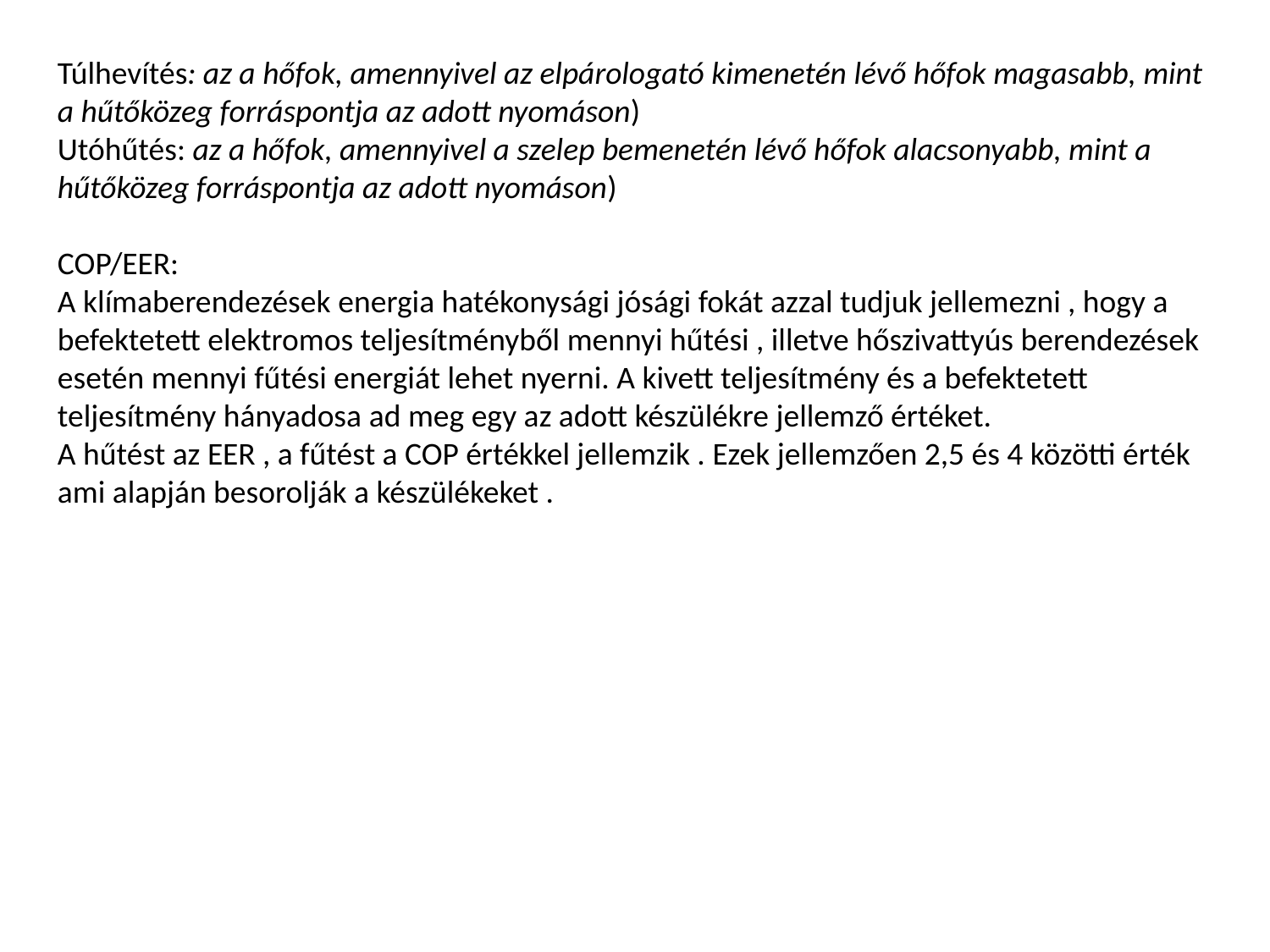

Túlhevítés: az a hőfok, amennyivel az elpárologató kimenetén lévő hőfok magasabb, mint a hűtőközeg forráspontja az adott nyomáson)
Utóhűtés: az a hőfok, amennyivel a szelep bemenetén lévő hőfok alacsonyabb, mint a hűtőközeg forráspontja az adott nyomáson)

COP/EER:
A klímaberendezések energia hatékonysági jósági fokát azzal tudjuk jellemezni , hogy a befektetett elektromos teljesítményből mennyi hűtési , illetve hőszivattyús berendezések esetén mennyi fűtési energiát lehet nyerni. A kivett teljesítmény és a befektetett teljesítmény hányadosa ad meg egy az adott készülékre jellemző értéket.
A hűtést az EER , a fűtést a COP értékkel jellemzik . Ezek jellemzően 2,5 és 4 közötti érték  ami alapján besorolják a készülékeket .